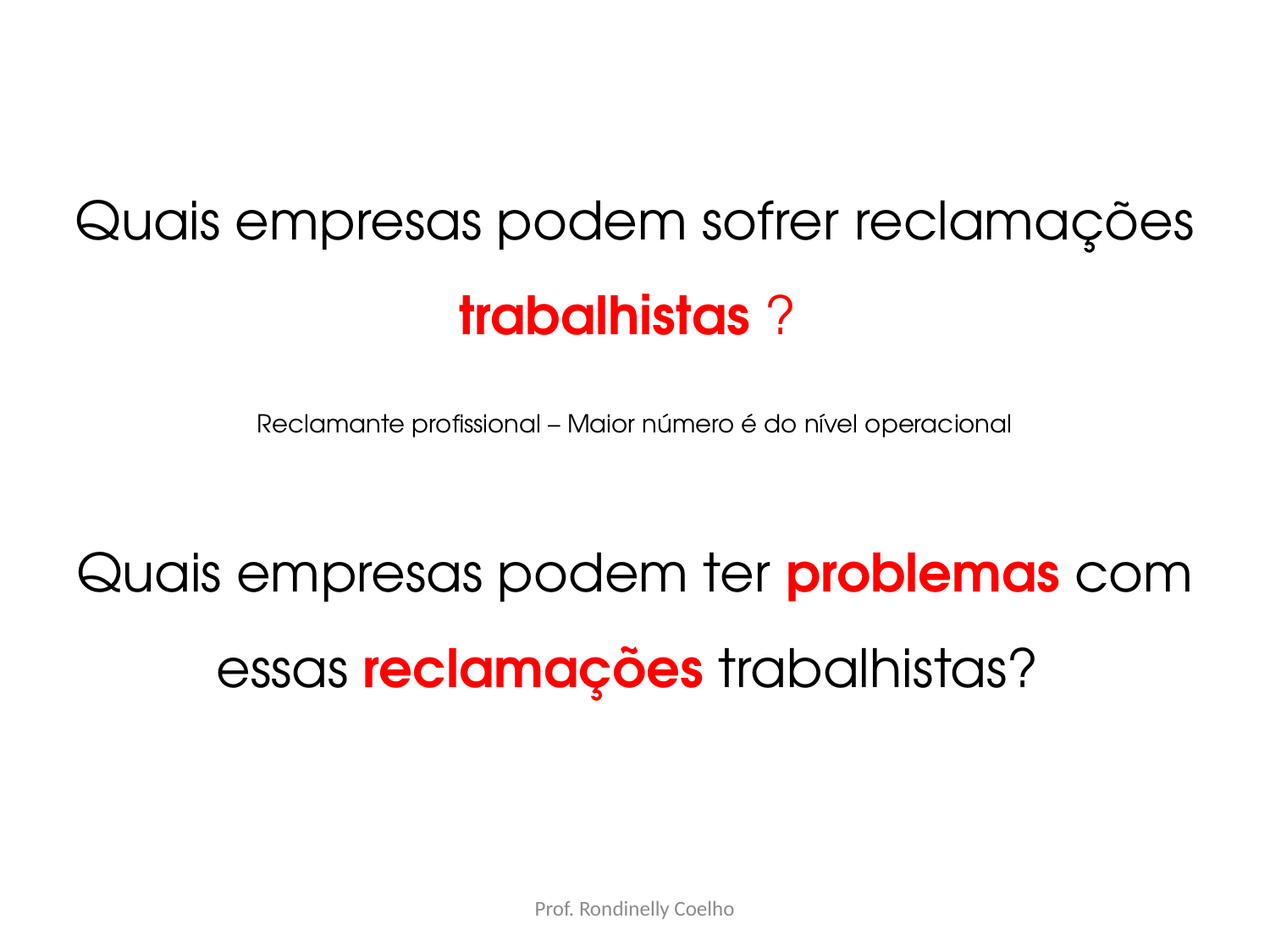

Quais empresas podem sofrer reclamações trabalhistas ?

Reclamante profissional – Maior número é do nível operacional
Quais empresas podem ter problemas com essas reclamações trabalhistas?
Prof. Rondinelly Coelho